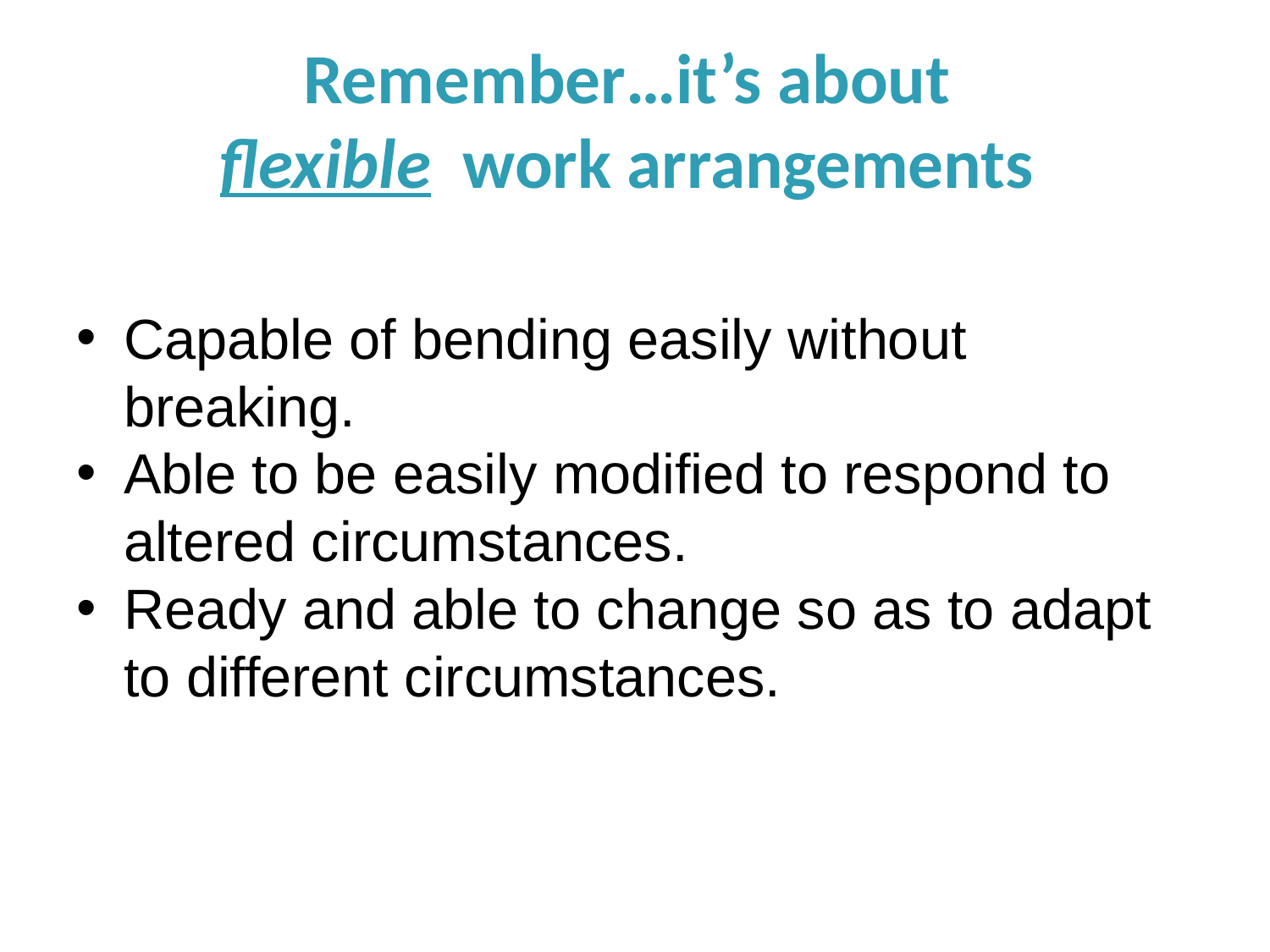

# Remember…it’s about flexible  work arrangements

Capable of bending easily without breaking.
Able to be easily modified to respond to altered circumstances.
Ready and able to change so as to adapt to different circumstances.